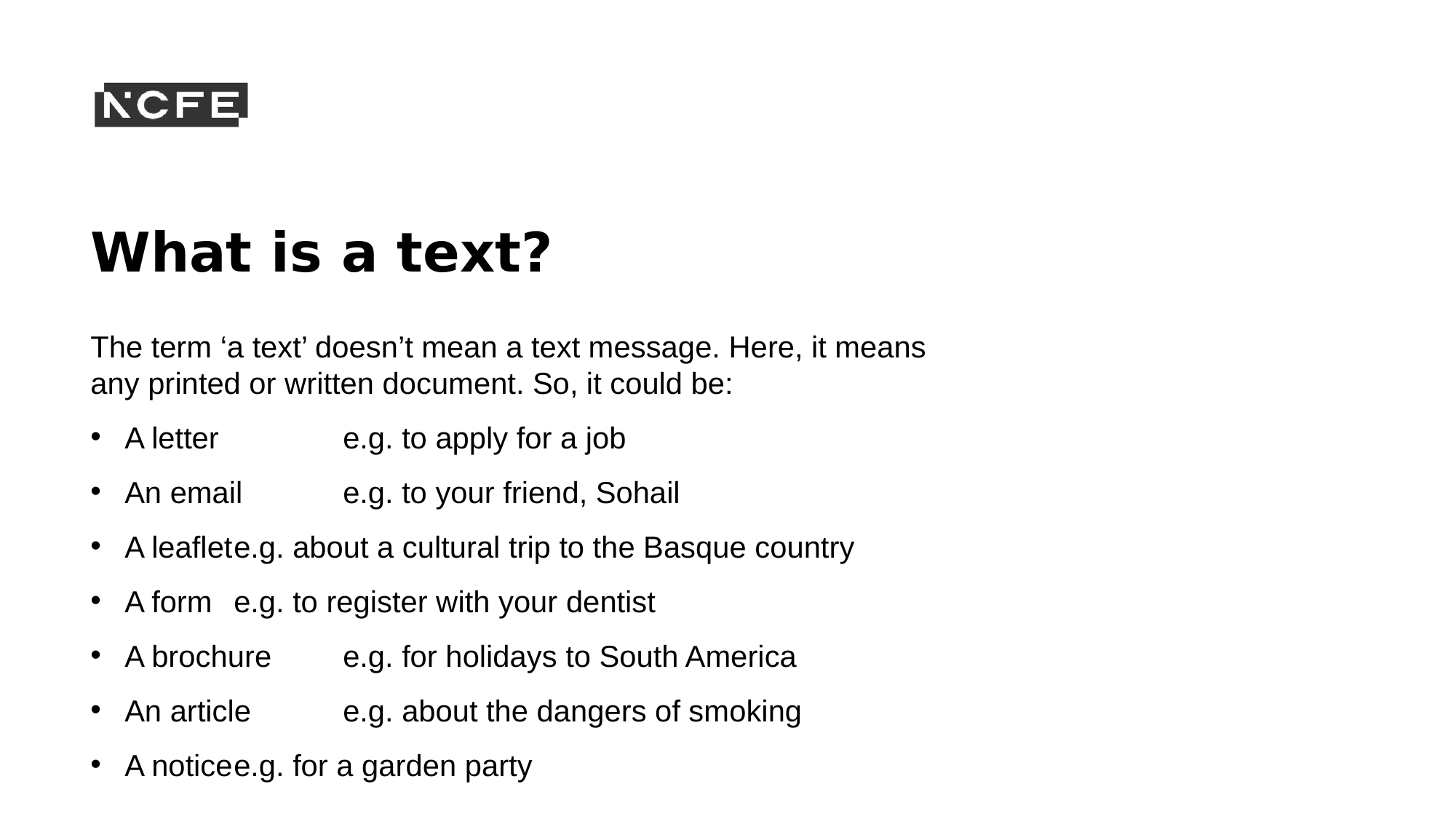

# What is a text?
The term ‘a text’ doesn’t mean a text message. Here, it means any printed or written document. So, it could be:
A letter    	e.g. to apply for a job
An email	e.g. to your friend, Sohail
A leaflet	e.g. about a cultural trip to the Basque country
A form	e.g. to register with your dentist
A brochure 	e.g. for holidays to South America
An article	e.g. about the dangers of smoking
A notice	e.g. for a garden party